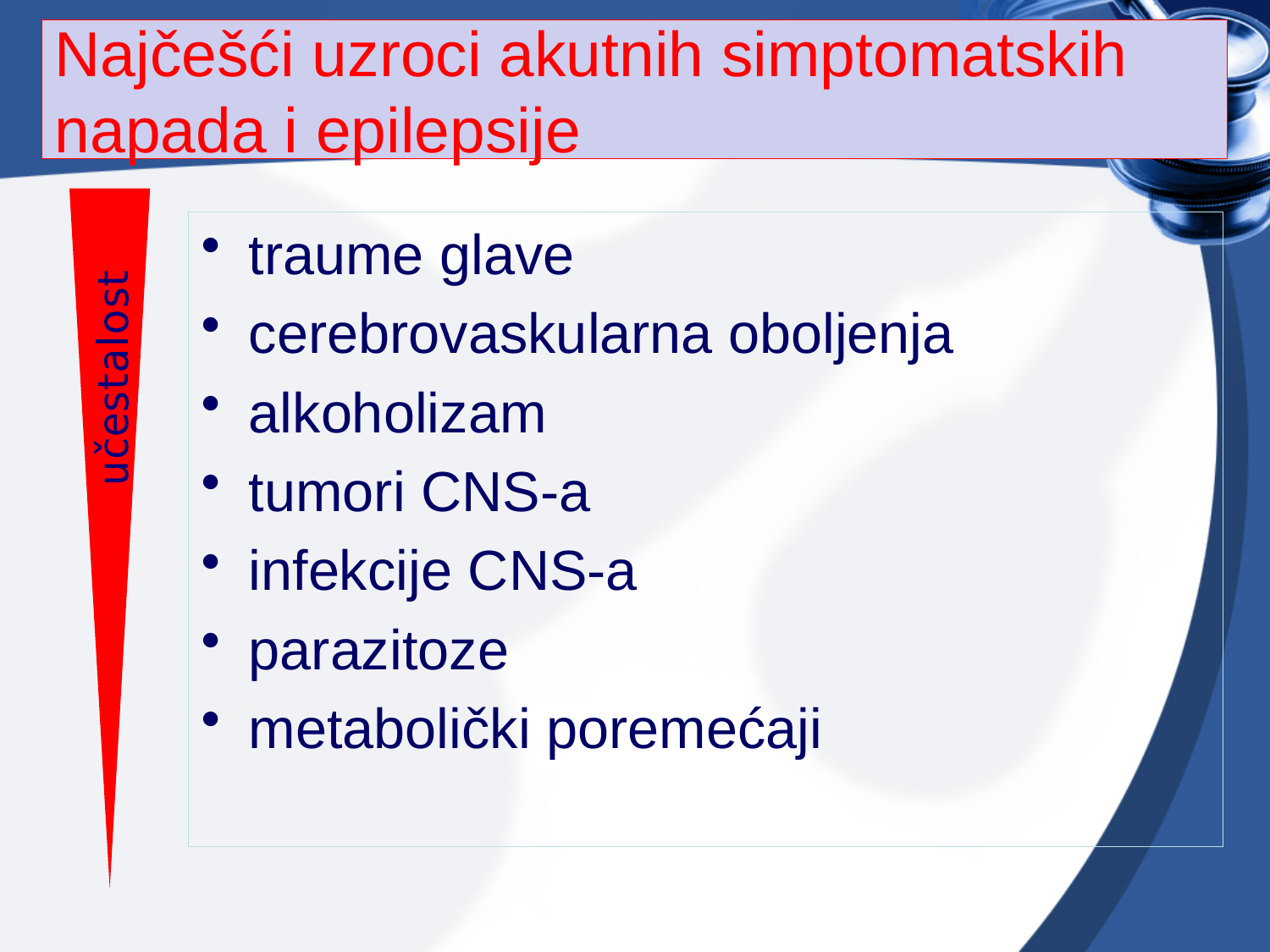

# Najčešći uzroci akutnih simptomatskih napada i epilepsije

traume glave
cerebrovaskularna oboljenja
alkoholizam
tumori CNS-a
infekcije CNS-a
parazitoze
metabolički poremećaji

učestalost
11